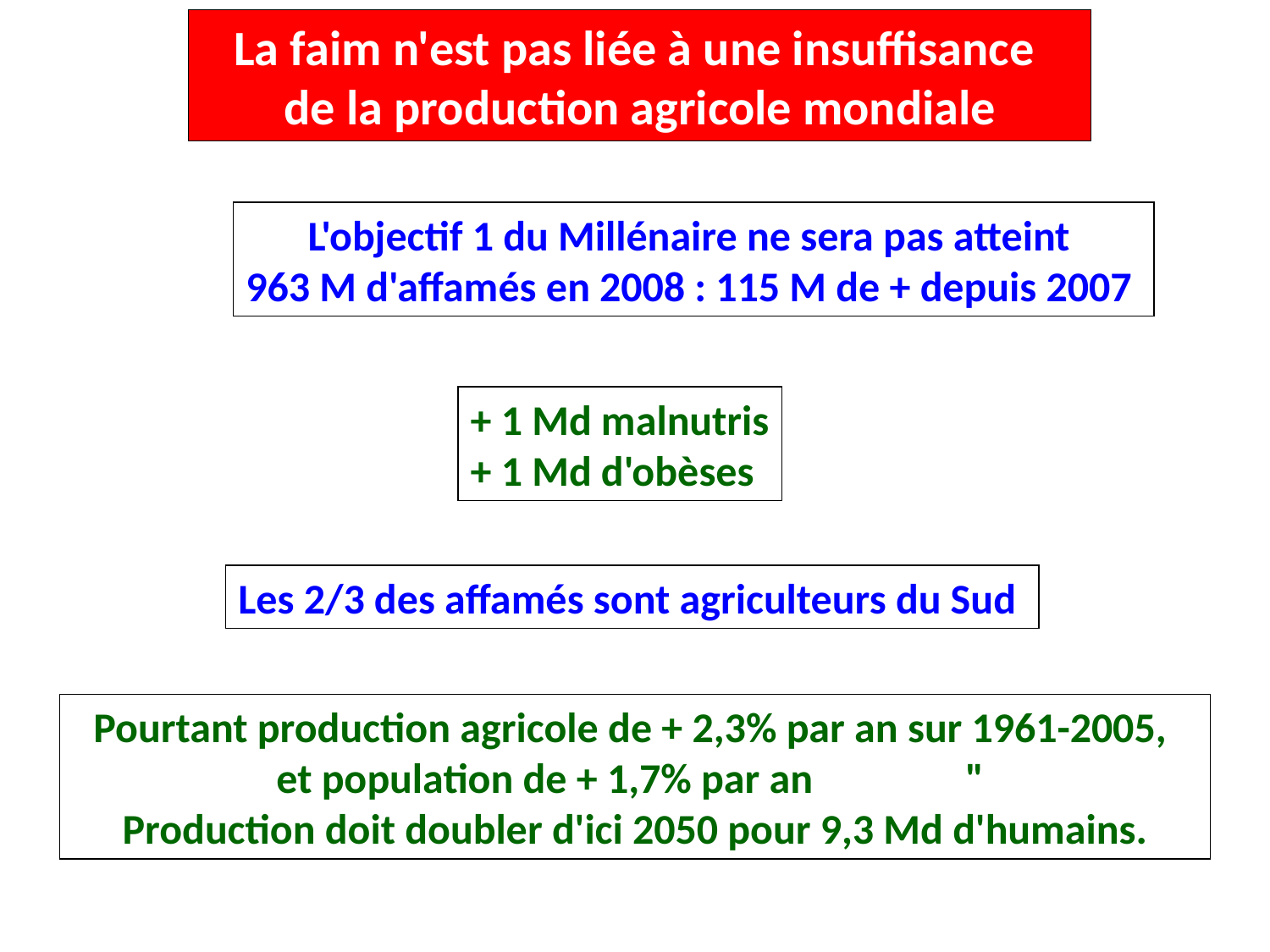

La faim n'est pas liée à une insuffisance
de la production agricole mondiale
L'objectif 1 du Millénaire ne sera pas atteint
963 M d'affamés en 2008 : 115 M de + depuis 2007
+ 1 Md malnutris
+ 1 Md d'obèses
Les 2/3 des affamés sont agriculteurs du Sud
Pourtant production agricole de + 2,3% par an sur 1961-2005,
et population de + 1,7% par an                "
Production doit doubler d'ici 2050 pour 9,3 Md d'humains.